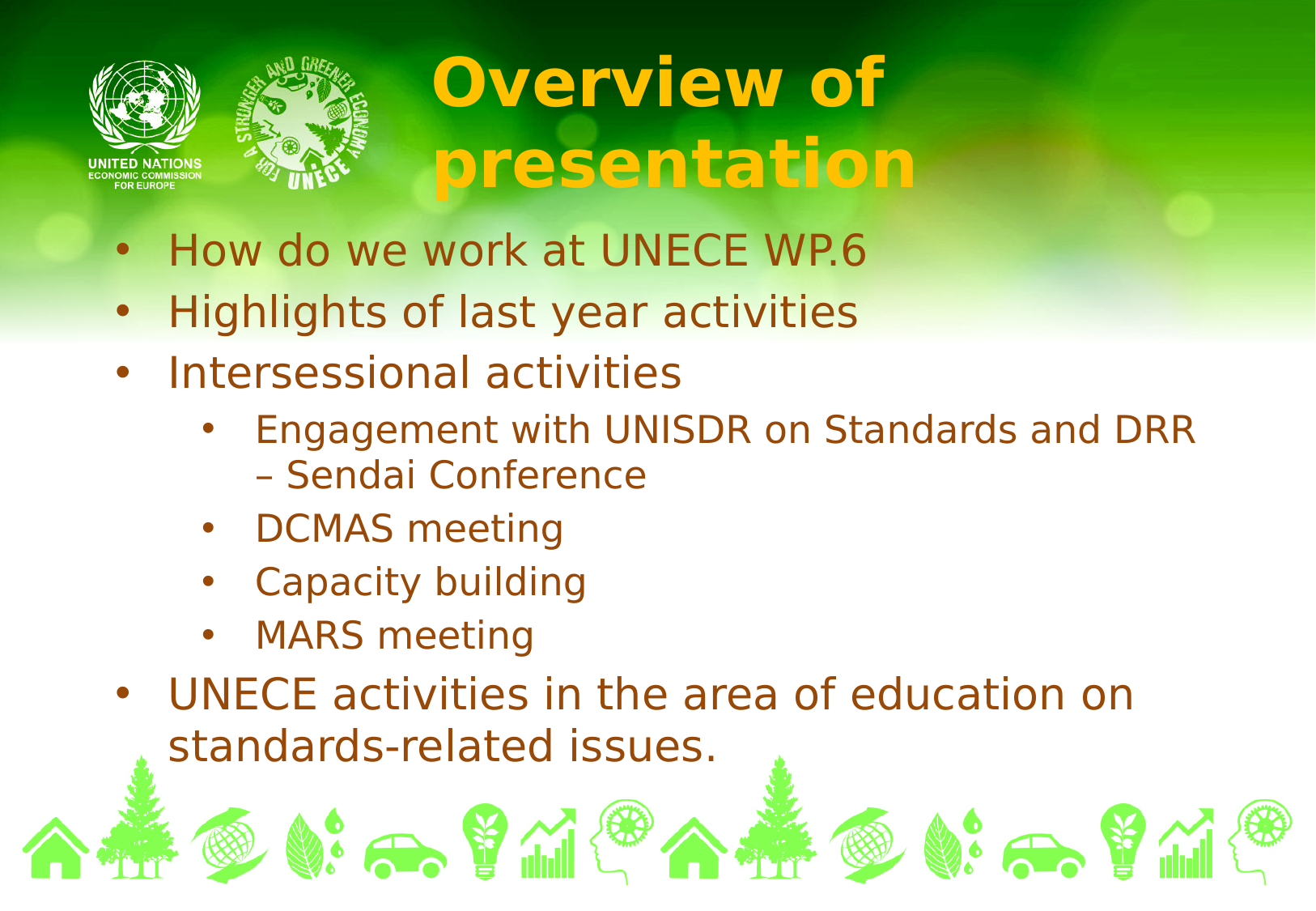

# Overview of presentation
How do we work at UNECE WP.6
Highlights of last year activities
Intersessional activities
Engagement with UNISDR on Standards and DRR – Sendai Conference
DCMAS meeting
Capacity building
MARS meeting
UNECE activities in the area of education on standards-related issues.